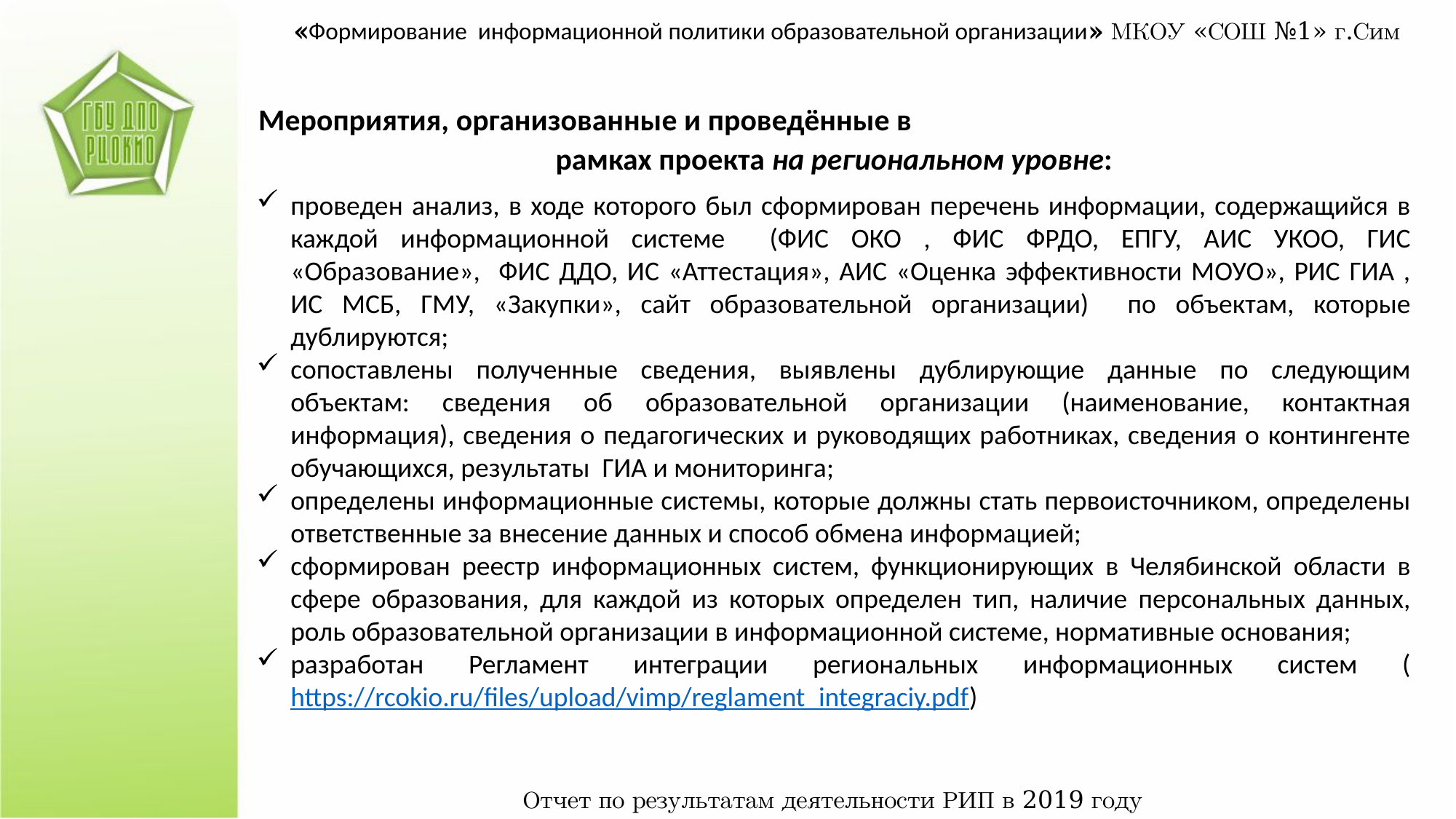

«Формирование  информационной политики образовательной организации» МКОУ «СОШ №1» г.Сим
Мероприятия, организованные и проведённые в                                                                         рамках проекта на региональном уровне:
проведен анализ, в ходе которого был сформирован перечень информации, содержащийся в каждой информационной системе  (ФИС ОКО , ФИС ФРДО, ЕПГУ, АИС УКОО, ГИС «Образование»,  ФИС ДДО, ИС «Аттестация», АИС «Оценка эффективности МОУО», РИС ГИА , ИС МСБ, ГМУ, «Закупки», сайт образовательной организации)  по объектам, которые дублируются;
сопоставлены полученные сведения, выявлены дублирующие данные по следующим объектам: сведения об образовательной организации (наименование, контактная информация), сведения о педагогических и руководящих работниках, сведения о контингенте обучающихся, результаты  ГИА и мониторинга;
определены информационные системы, которые должны стать первоисточником, определены ответственные за внесение данных и способ обмена информацией;
сформирован реестр информационных систем, функционирующих в Челябинской области в сфере образования, для каждой из которых определен тип, наличие персональных данных, роль образовательной организации в информационной системе, нормативные основания;
разработан Регламент интеграции региональных информационных систем (https://rcokio.ru/files/upload/vimp/reglament_integraciy.pdf)

Отчет по результатам деятельности РИП в 2019 году